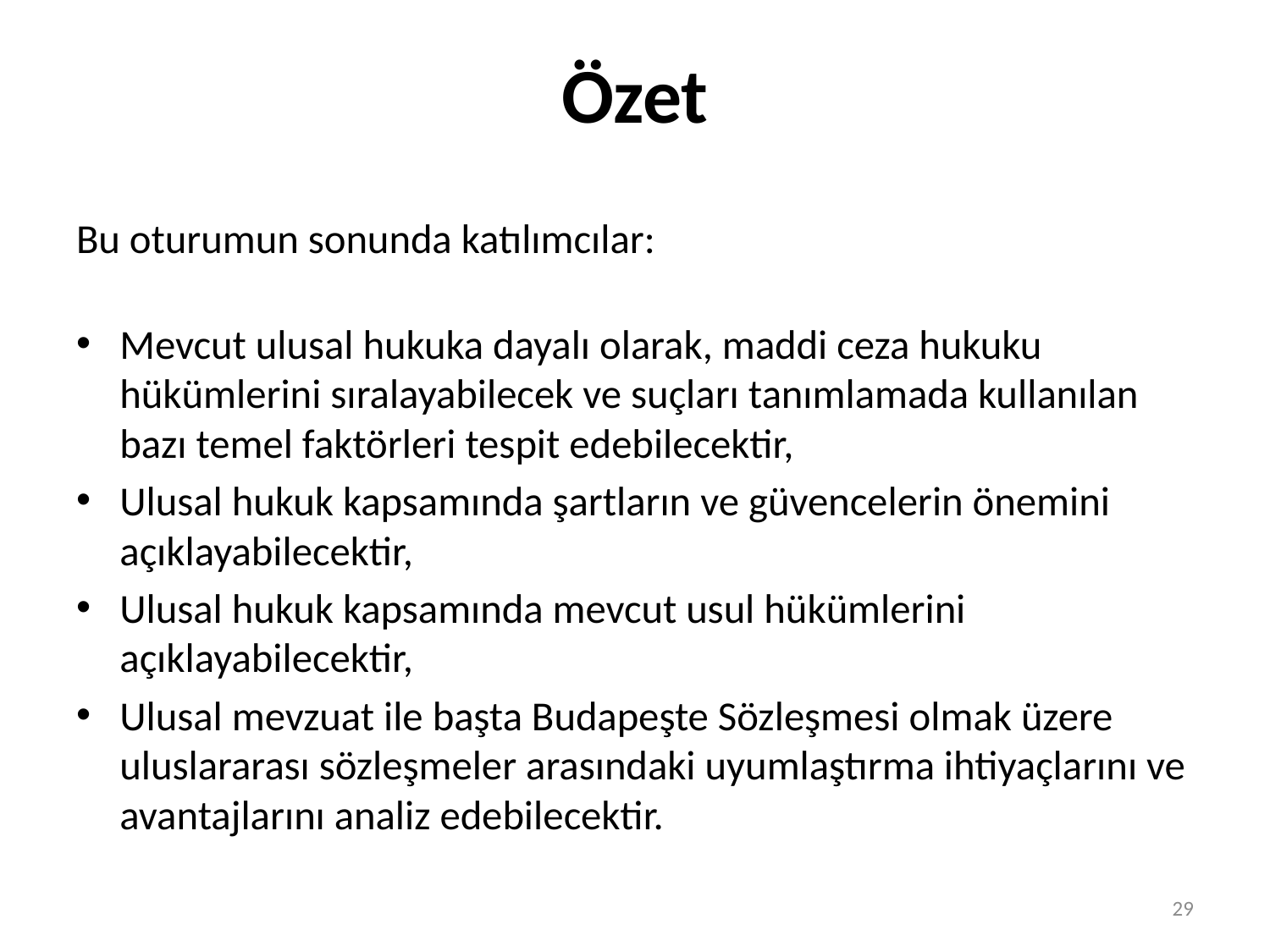

# Özet

Bu oturumun sonunda katılımcılar:

Mevcut ulusal hukuka dayalı olarak, maddi ceza hukuku hükümlerini sıralayabilecek ve suçları tanımlamada kullanılan bazı temel faktörleri tespit edebilecektir,
Ulusal hukuk kapsamında şartların ve güvencelerin önemini açıklayabilecektir,
Ulusal hukuk kapsamında mevcut usul hükümlerini açıklayabilecektir,
Ulusal mevzuat ile başta Budapeşte Sözleşmesi olmak üzere uluslararası sözleşmeler arasındaki uyumlaştırma ihtiyaçlarını ve avantajlarını analiz edebilecektir.
29